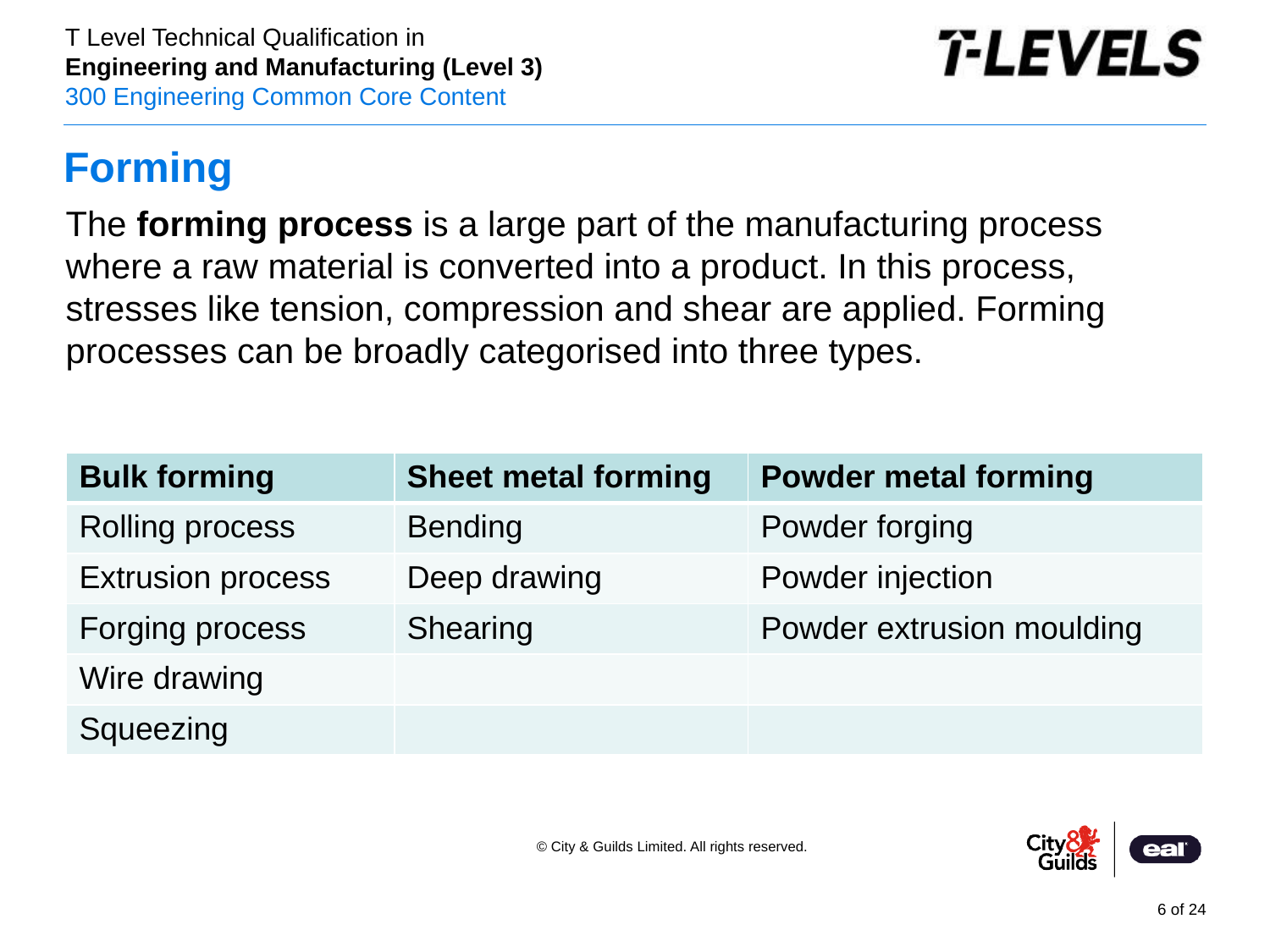

# Forming
The forming process is a large part of the manufacturing process where a raw material is converted into a product. In this process, stresses like tension, compression and shear are applied. Forming processes can be broadly categorised into three types.
| Bulk forming | Sheet metal forming | Powder metal forming |
| --- | --- | --- |
| Rolling process | Bending | Powder forging |
| Extrusion process | Deep drawing | Powder injection |
| Forging process | Shearing | Powder extrusion moulding |
| Wire drawing |  |  |
| Squeezing |  |  |